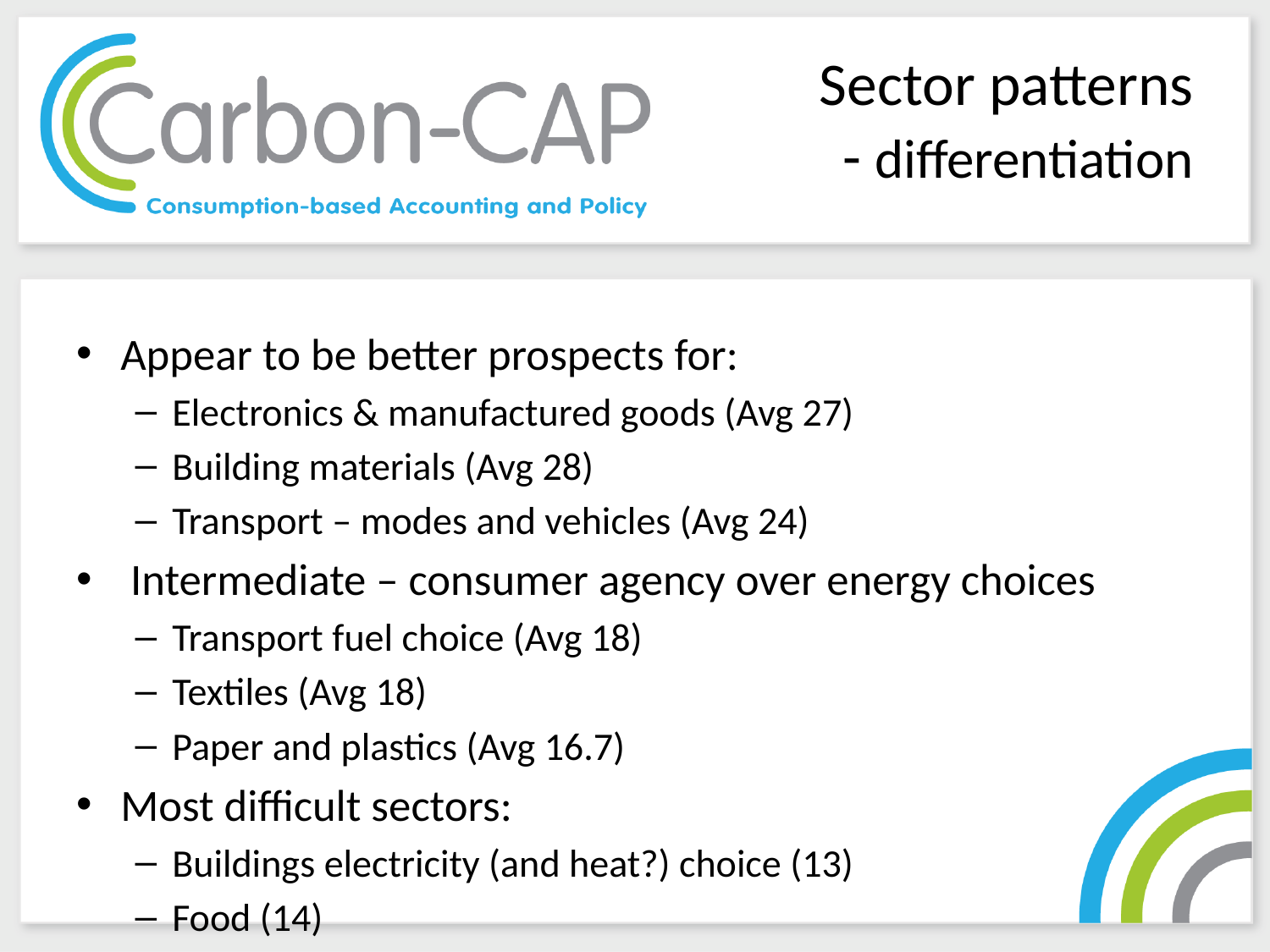

# Sector patterns - differentiation
Appear to be better prospects for:
Electronics & manufactured goods (Avg 27)
Building materials (Avg 28)
Transport – modes and vehicles (Avg 24)
 Intermediate – consumer agency over energy choices
Transport fuel choice (Avg 18)
Textiles (Avg 18)
Paper and plastics (Avg 16.7)
Most difficult sectors:
Buildings electricity (and heat?) choice (13)
Food (14)